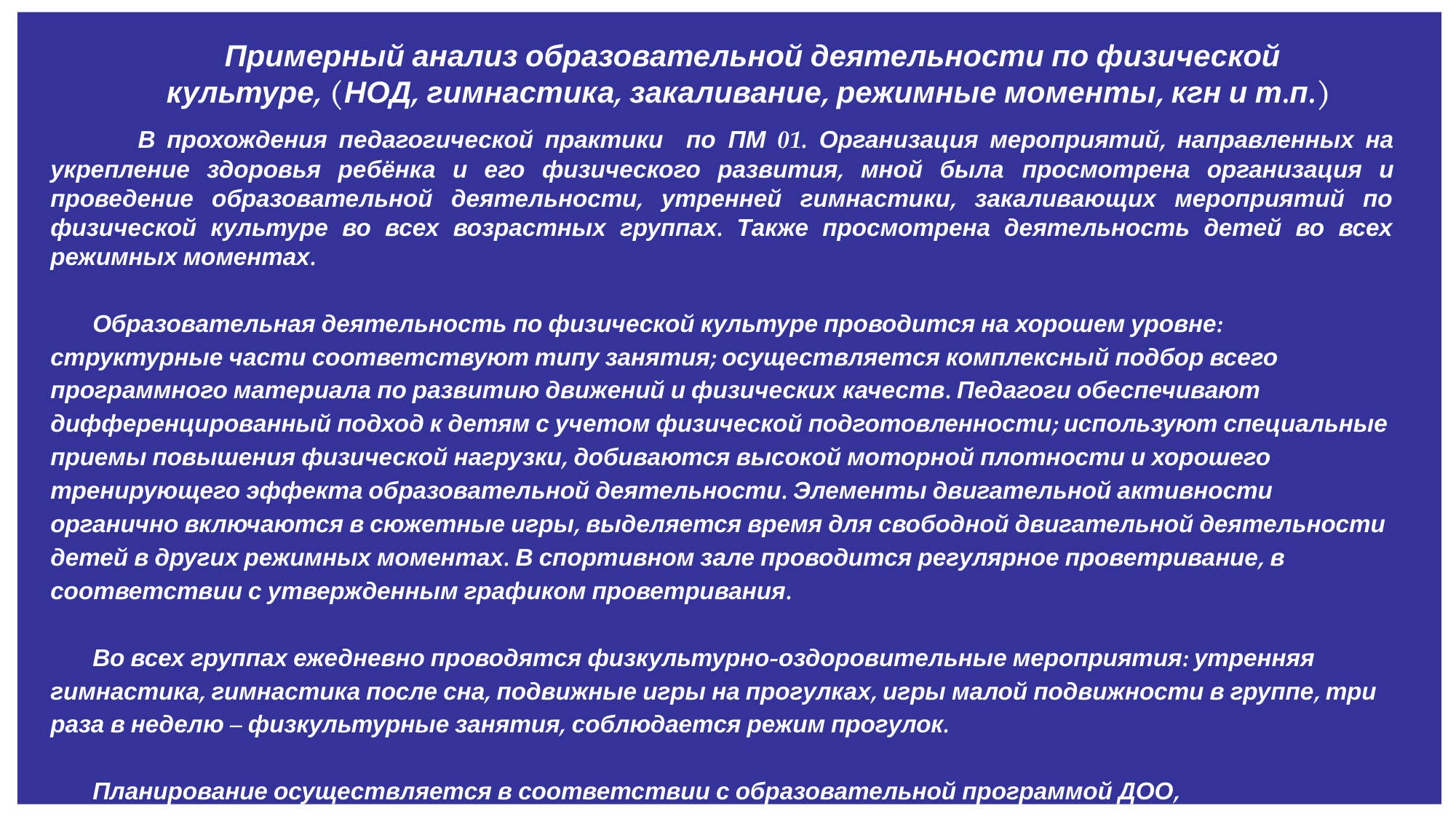

Примерный анализ образовательной деятельности по физической культуре, (НОД, гимнастика, закаливание, режимные моменты, кгн и т.п.)
       В прохождения педагогической практики  по ПМ 01. Организация мероприятий, направленных на укрепление здоровья ребёнка и его физического развития, мной была просмотрена организация и проведение образовательной деятельности, утренней гимнастики, закаливающих мероприятий по физической культуре во всех возрастных группах. Также просмотрена деятельность детей во всех режимных моментах.

       Образовательная деятельность по физической культуре проводится на хорошем уровне: структурные части соответствуют типу занятия; осуществляется комплексный подбор всего программного материала по развитию движений и физических качеств. Педагоги обеспечивают дифференцированный подход к детям с учетом физической подготовленности; используют специальные приемы повышения физической нагрузки, добиваются высокой моторной плотности и хорошего тренирующего эффекта образовательной деятельности. Элементы двигательной активности органично включаются в сюжетные игры, выделяется время для свободной двигательной деятельности детей в других режимных моментах. В спортивном зале проводится регулярное проветривание, в соответствии с утвержденным графиком проветривания.

       Во всех группах ежедневно проводятся физкультурно-оздоровительные мероприятия: утренняя гимнастика, гимнастика после сна, подвижные игры на прогулках, игры малой подвижности в группе, три раза в неделю – физкультурные занятия, соблюдается режим прогулок.

       Планирование осуществляется в соответствии с образовательной программой ДОО, соответствует программным требованиям, возрастным особенностям детей.